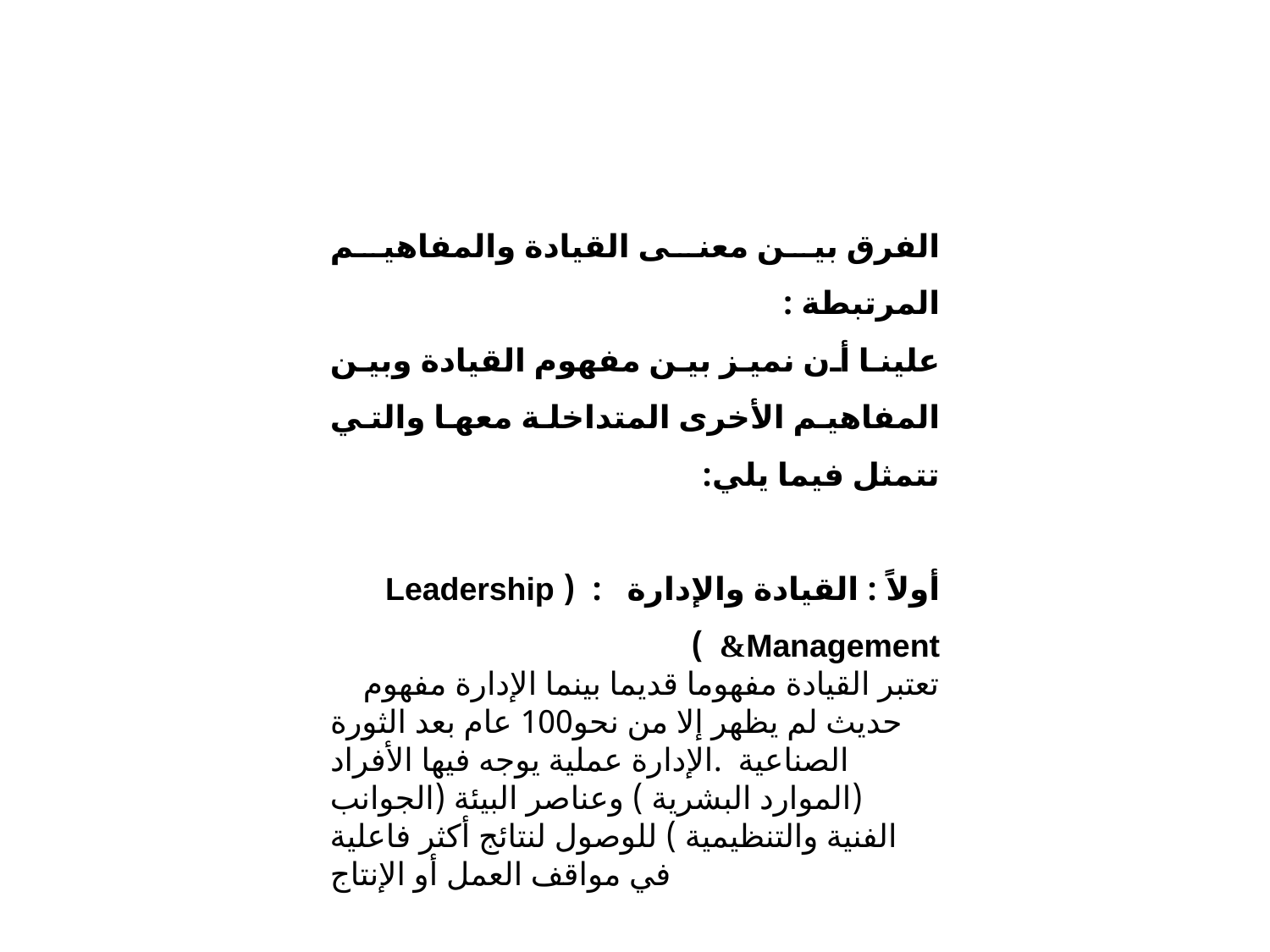

الفرق بين معنى القيادة والمفاهيم المرتبطة :
علينا أن نميز بين مفهوم القيادة وبين المفاهيم الأخرى المتداخلة معها والتي تتمثل فيما يلي:

أولاً : القيادة والإدارة   :  ( Leadership &Management  )
    تعتبر القيادة مفهوما قديما بينما الإدارة مفهوم حديث لم يظهر إلا من نحو100 عام بعد الثورة الصناعية  .الإدارة عملية يوجه فيها الأفراد (الموارد البشرية ) وعناصر البيئة (الجوانب الفنية والتنظيمية ) للوصول لنتائج أكثر فاعلية في مواقف العمل أو الإنتاج